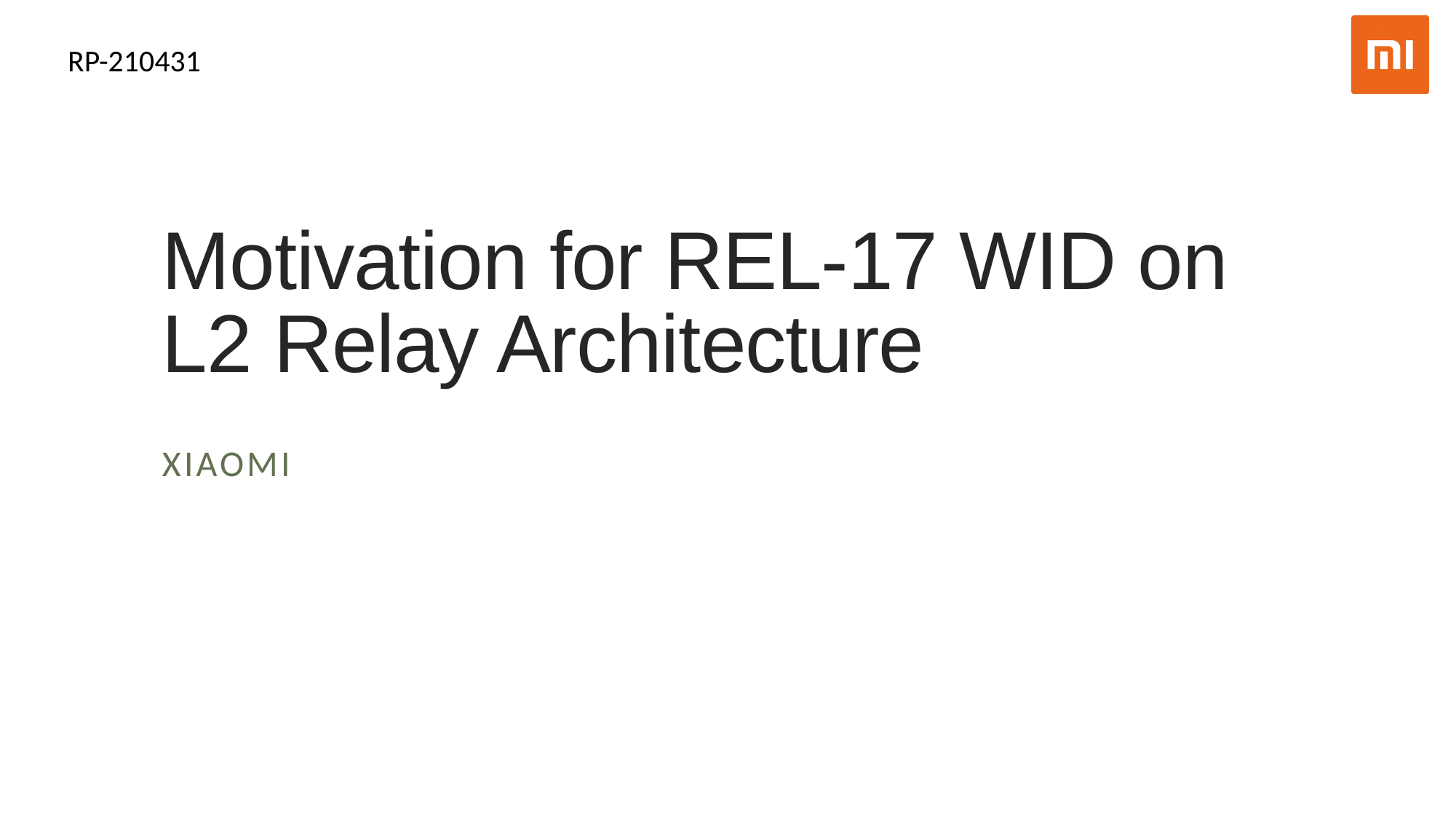

RP-210431
# Motivation for REL-17 WID on L2 Relay Architecture
Xiaomi